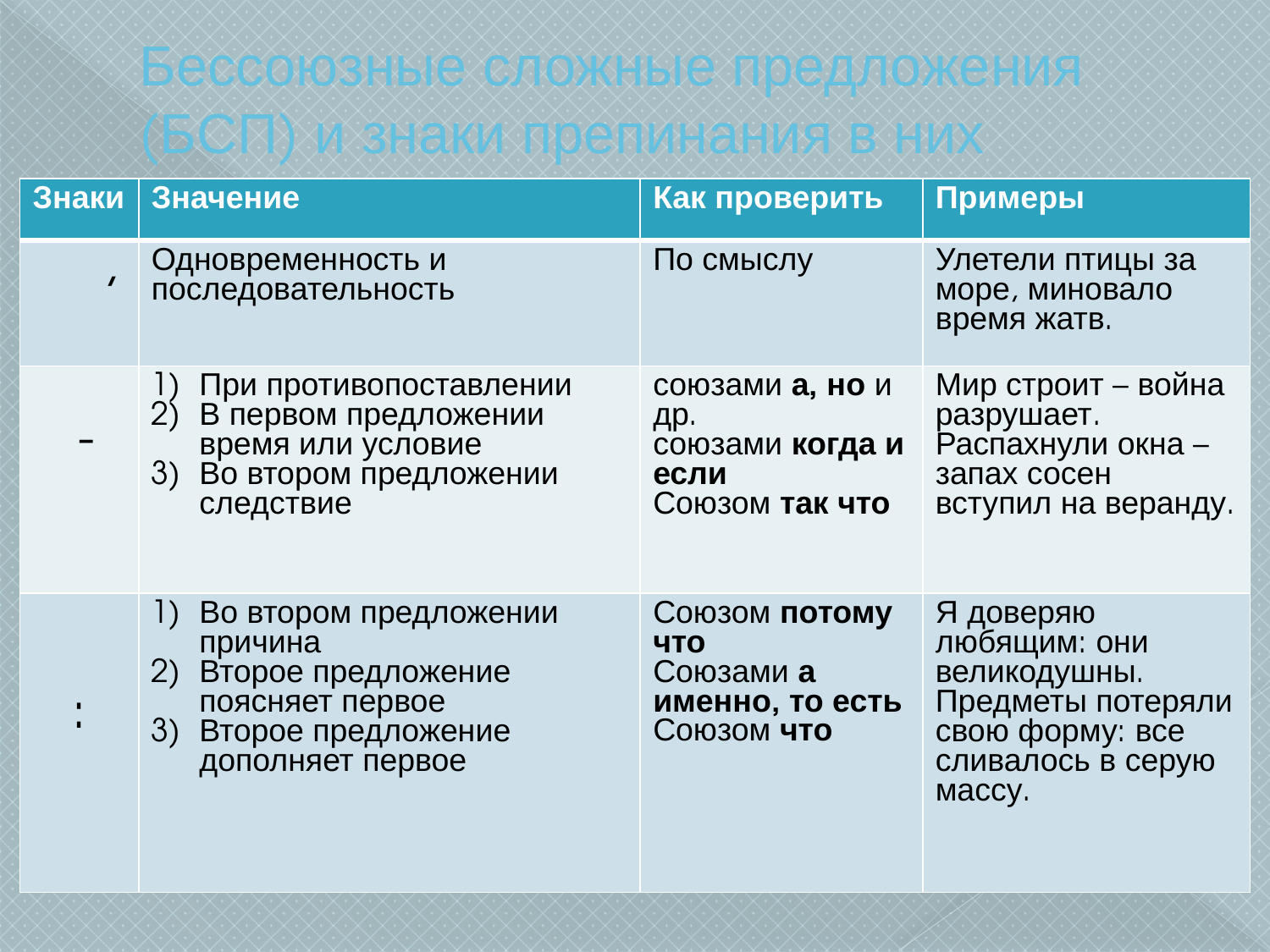

# Бессоюзные сложные предложения (БСП) и знаки препинания в них
| Знаки | Значение | Как проверить | Примеры |
| --- | --- | --- | --- |
| , | Одновременность и последовательность | По смыслу | Улетели птицы за море, миновало время жатв. |
| - | При противопоставлении В первом предложении время или условие Во втором предложении следствие | союзами а, но и др. союзами когда и если Союзом так что | Мир строит – война разрушает. Распахнули окна – запах сосен вступил на веранду. |
| : | Во втором предложении причина Второе предложение поясняет первое Второе предложение дополняет первое | Союзом потому что Союзами а именно, то есть Союзом что | Я доверяю любящим: они великодушны. Предметы потеряли свою форму: все сливалось в серую массу. |